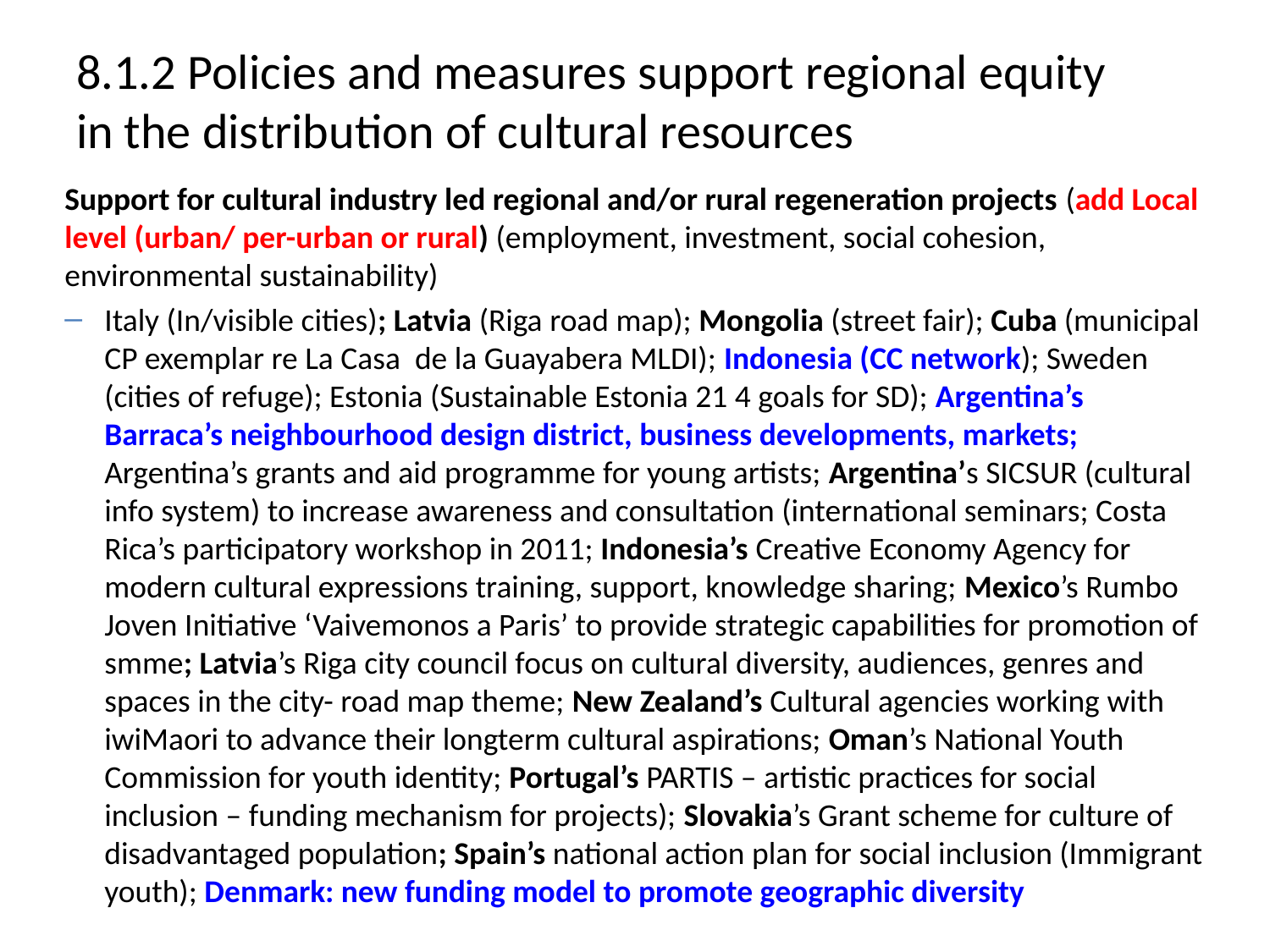

# 8.1.2 Policies and measures support regional equity in the distribution of cultural resources
Support for cultural industry led regional and/or rural regeneration projects (add Local level (urban/ per-urban or rural) (employment, investment, social cohesion, environmental sustainability)
Italy (In/visible cities); Latvia (Riga road map); Mongolia (street fair); Cuba (municipal CP exemplar re La Casa  de la Guayabera MLDI); Indonesia (CC network); Sweden (cities of refuge); Estonia (Sustainable Estonia 21 4 goals for SD); Argentina’s Barraca’s neighbourhood design district, business developments, markets; Argentina’s grants and aid programme for young artists; Argentina’s SICSUR (cultural info system) to increase awareness and consultation (international seminars; Costa Rica’s participatory workshop in 2011; Indonesia’s Creative Economy Agency for modern cultural expressions training, support, knowledge sharing; Mexico’s Rumbo Joven Initiative ‘Vaivemonos a Paris’ to provide strategic capabilities for promotion of smme; Latvia’s Riga city council focus on cultural diversity, audiences, genres and spaces in the city- road map theme; New Zealand’s Cultural agencies working with iwiMaori to advance their longterm cultural aspirations; Oman’s National Youth Commission for youth identity; Portugal’s PARTIS – artistic practices for social inclusion – funding mechanism for projects); Slovakia’s Grant scheme for culture of disadvantaged population; Spain’s national action plan for social inclusion (Immigrant youth); Denmark: new funding model to promote geographic diversity